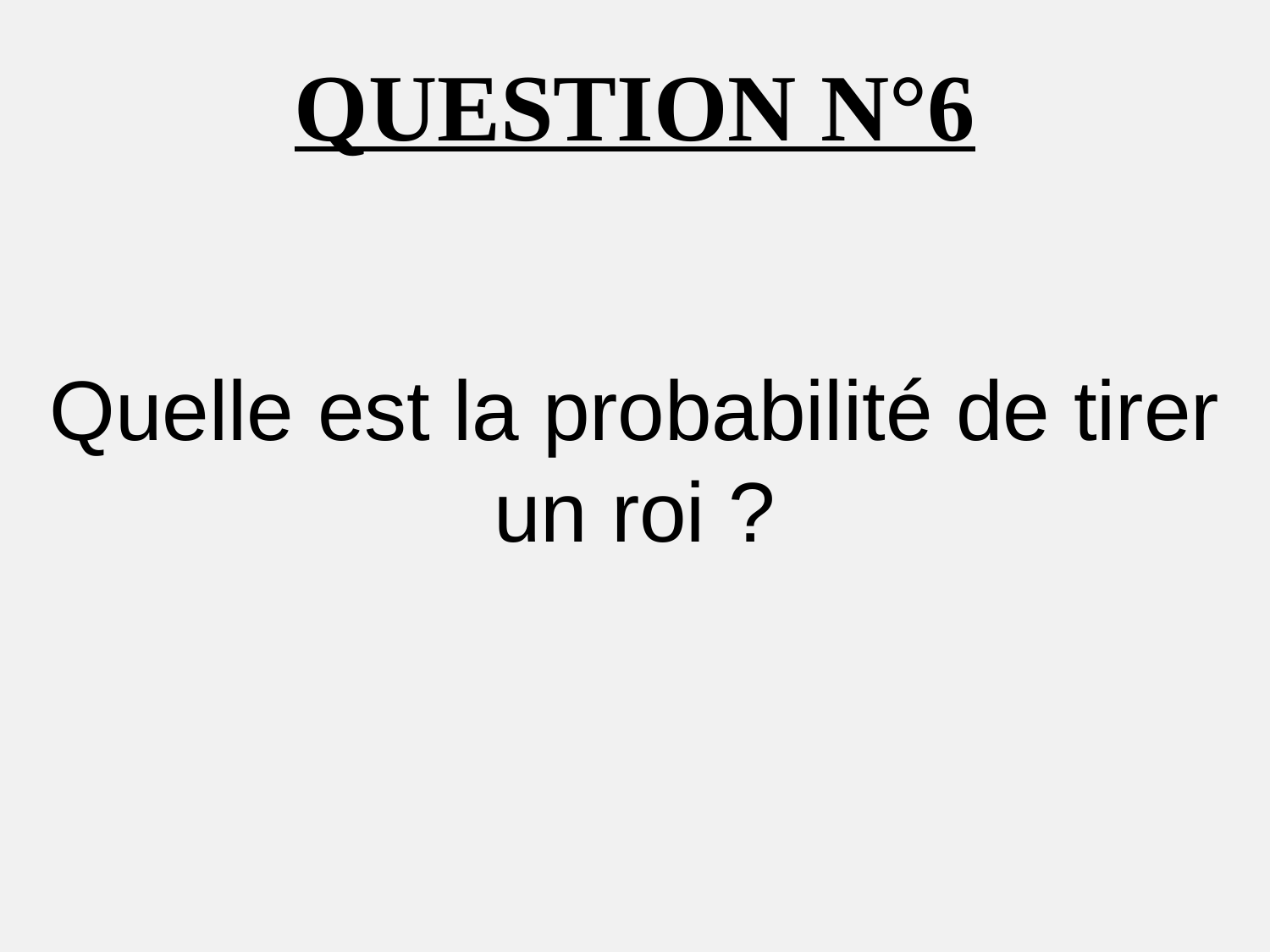

QUESTION N°6
Quelle est la probabilité de tirer un roi ?